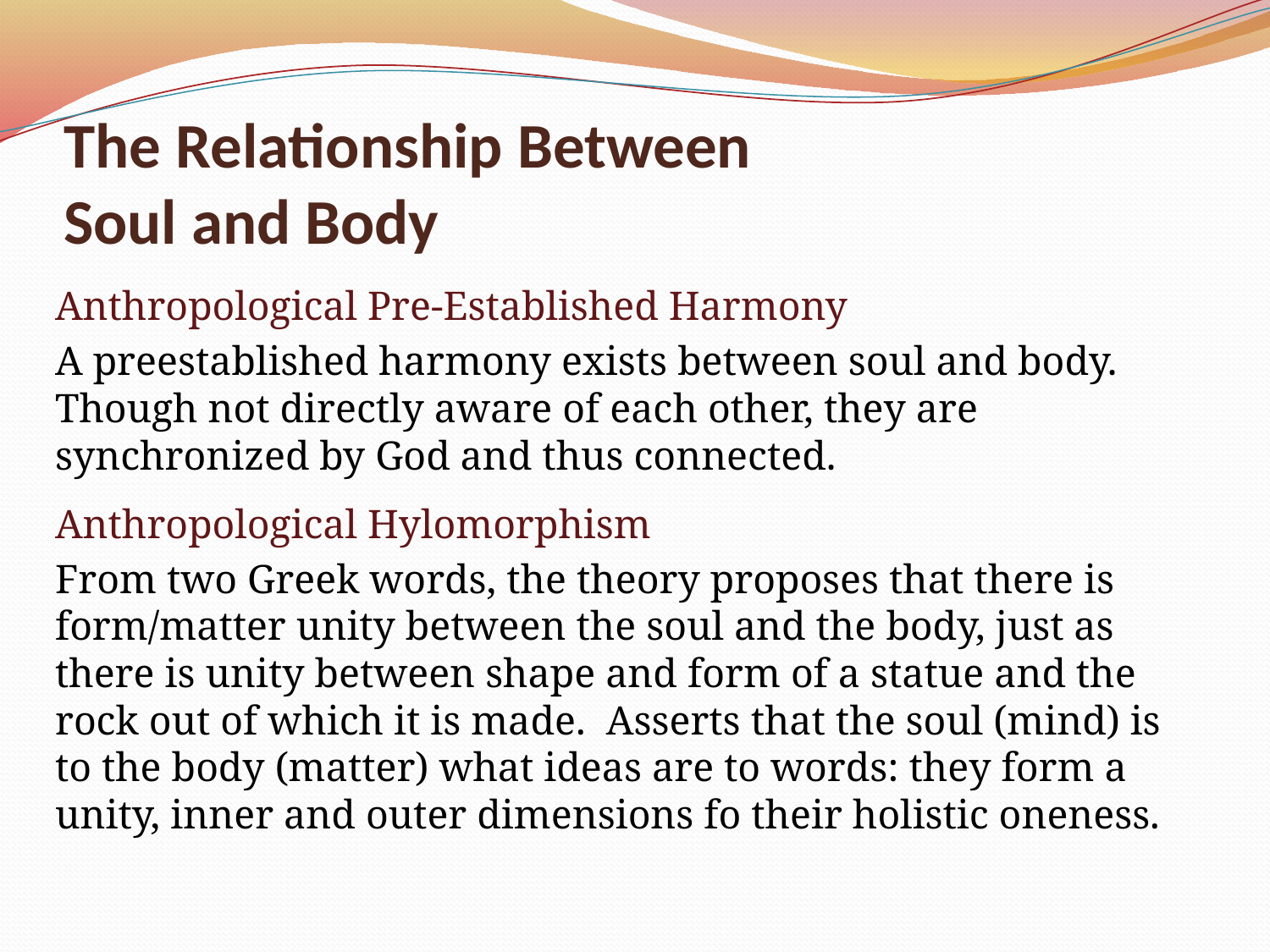

# The Relationship Between Soul and Body
Anthropological Pre-Established Harmony
A preestablished harmony exists between soul and body.  Though not directly aware of each other, they are synchronized by God and thus connected.
Anthropological Hylomorphism
From two Greek words, the theory proposes that there is form/matter unity between the soul and the body, just as there is unity between shape and form of a statue and the rock out of which it is made.  Asserts that the soul (mind) is to the body (matter) what ideas are to words: they form a unity, inner and outer dimensions fo their holistic oneness.